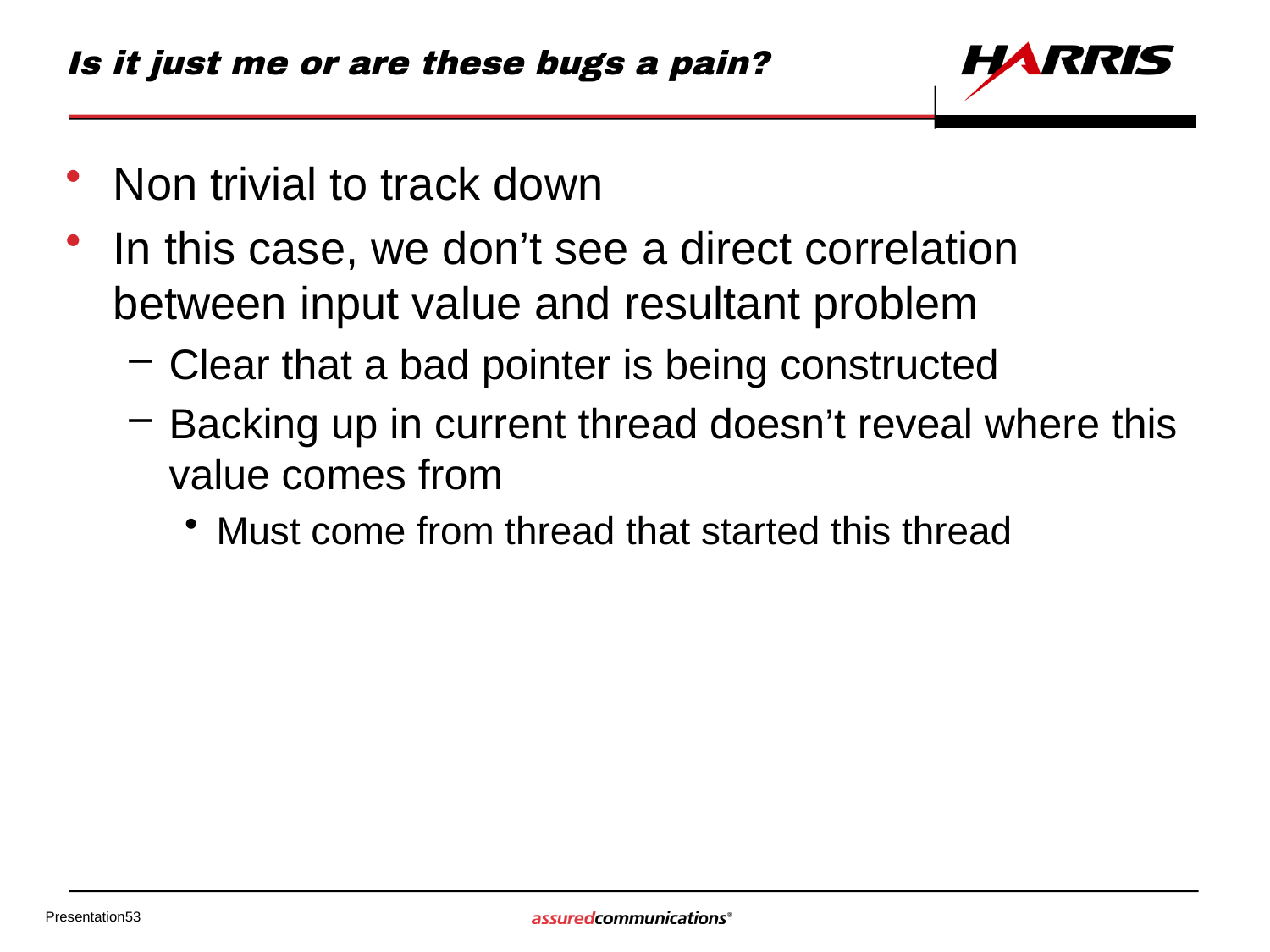

# Is it just me or are these bugs a pain?
Non trivial to track down
In this case, we don’t see a direct correlation between input value and resultant problem
Clear that a bad pointer is being constructed
Backing up in current thread doesn’t reveal where this value comes from
Must come from thread that started this thread